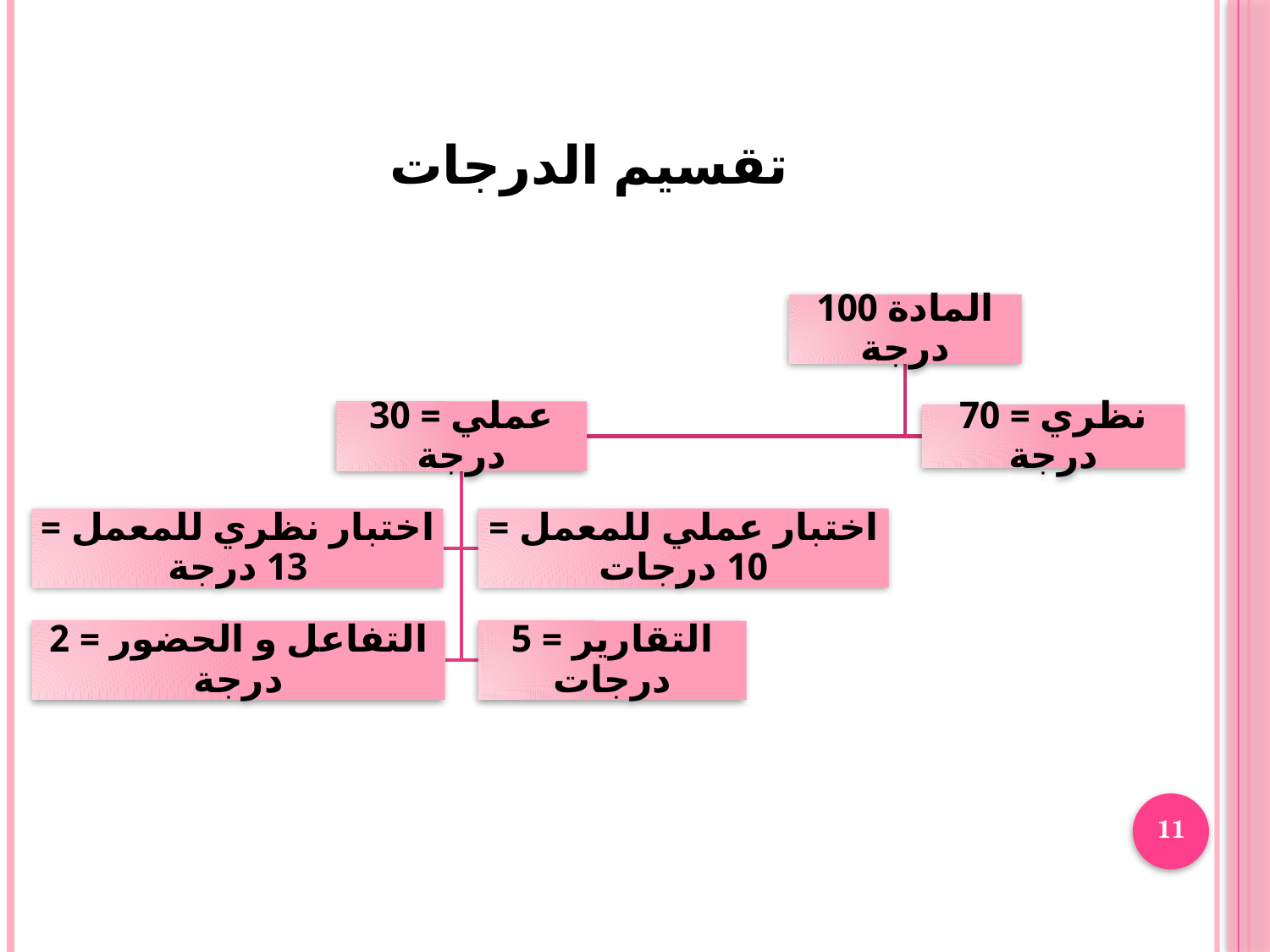

# تقسيم الدرجات
المادة 100 درجة
عملي = 30 درجة
اختبار نظري للمعمل = 13 درجة
اختبار عملي للمعمل = 10 درجات
التفاعل و الحضور = 2 درجة
التقارير = 5 درجات
نظري = 70 درجة
11